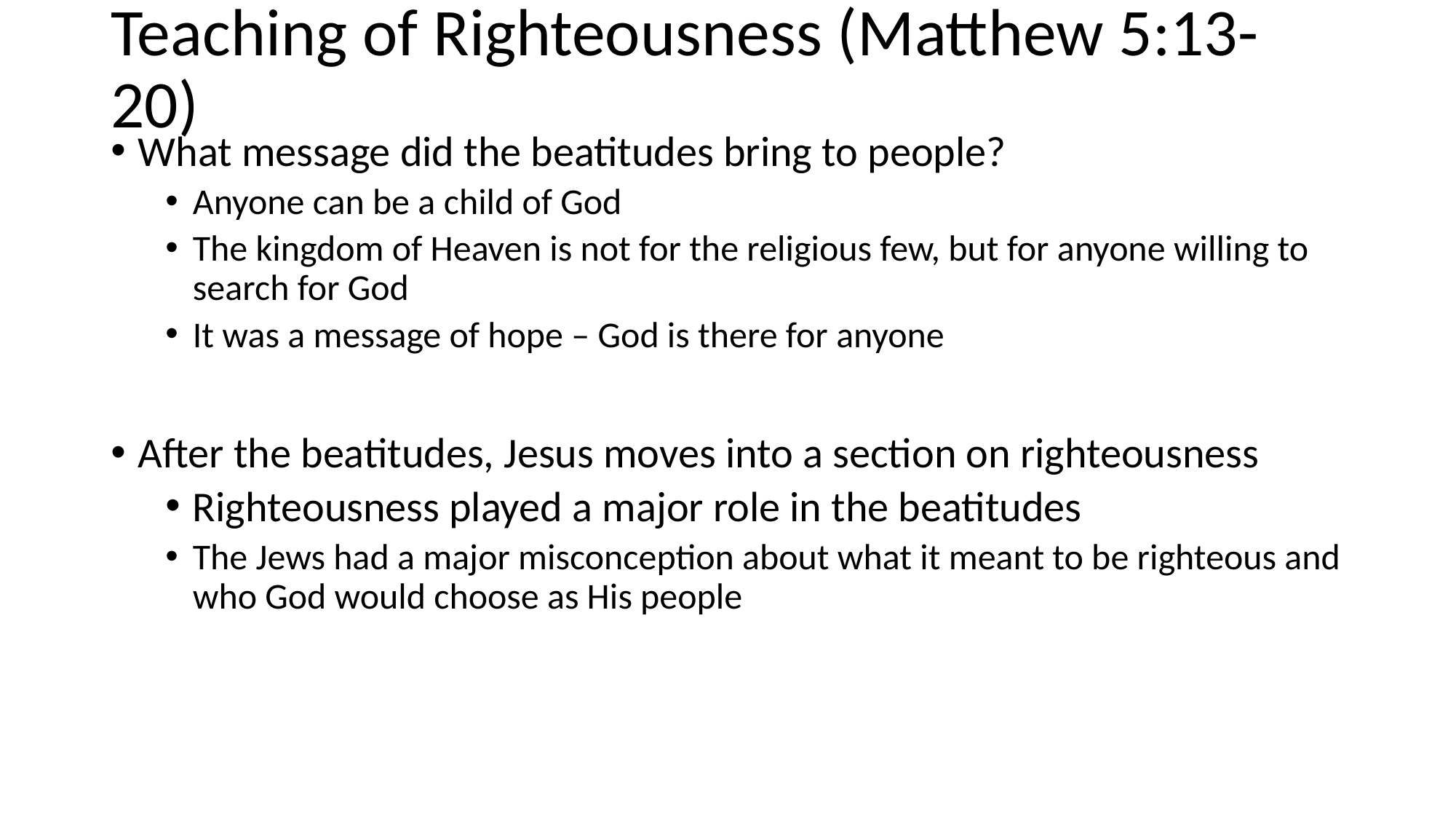

# Teaching of Righteousness (Matthew 5:13-20)
What message did the beatitudes bring to people?
Anyone can be a child of God
The kingdom of Heaven is not for the religious few, but for anyone willing to search for God
It was a message of hope – God is there for anyone

After the beatitudes, Jesus moves into a section on righteousness
Righteousness played a major role in the beatitudes
The Jews had a major misconception about what it meant to be righteous and who God would choose as His people